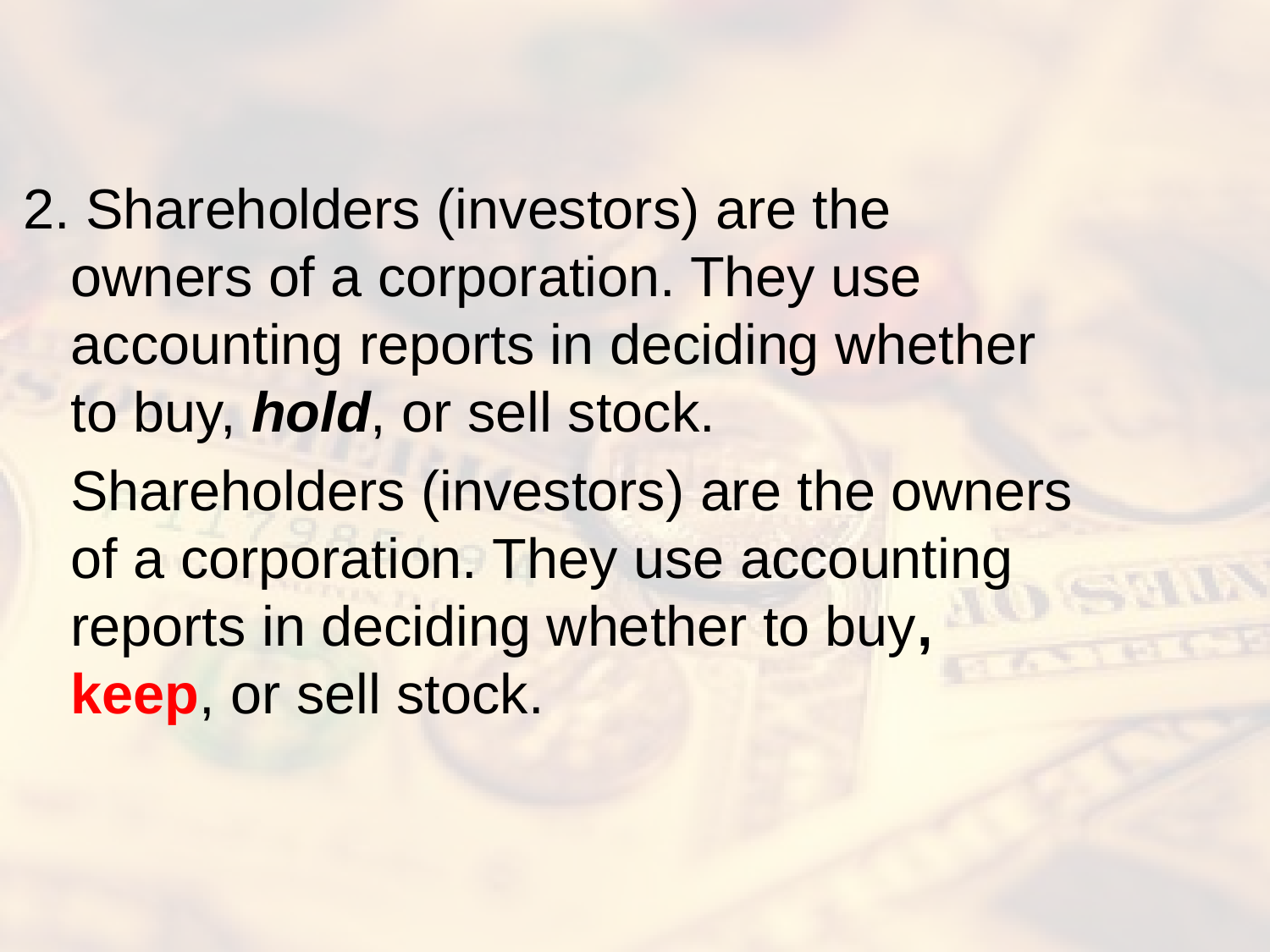

#
2. Shareholders (investors) are the owners of a corporation. They use accounting reports in deciding whether to buy, hold, or sell stock.
   Shareholders (investors) are the owners of a corporation. They use accounting reports in deciding whether to buy, keep, or sell stock.